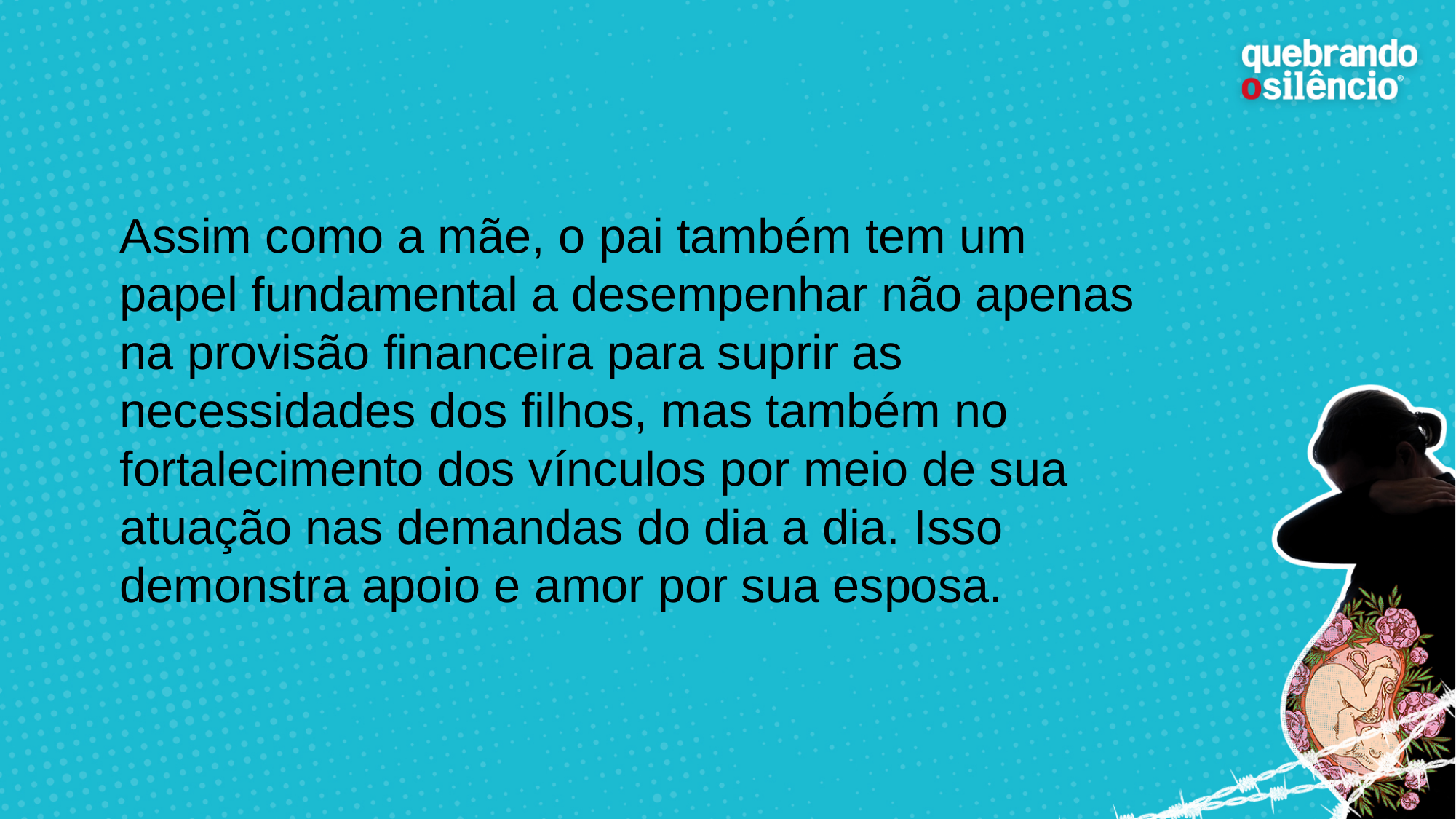

# Assim como a mãe, o pai também tem um papel fundamental a desempenhar não apenas na provisão financeira para suprir as necessidades dos filhos, mas também no fortalecimento dos vínculos por meio de sua atuação nas demandas do dia a dia. Isso demonstra apoio e amor por sua esposa.